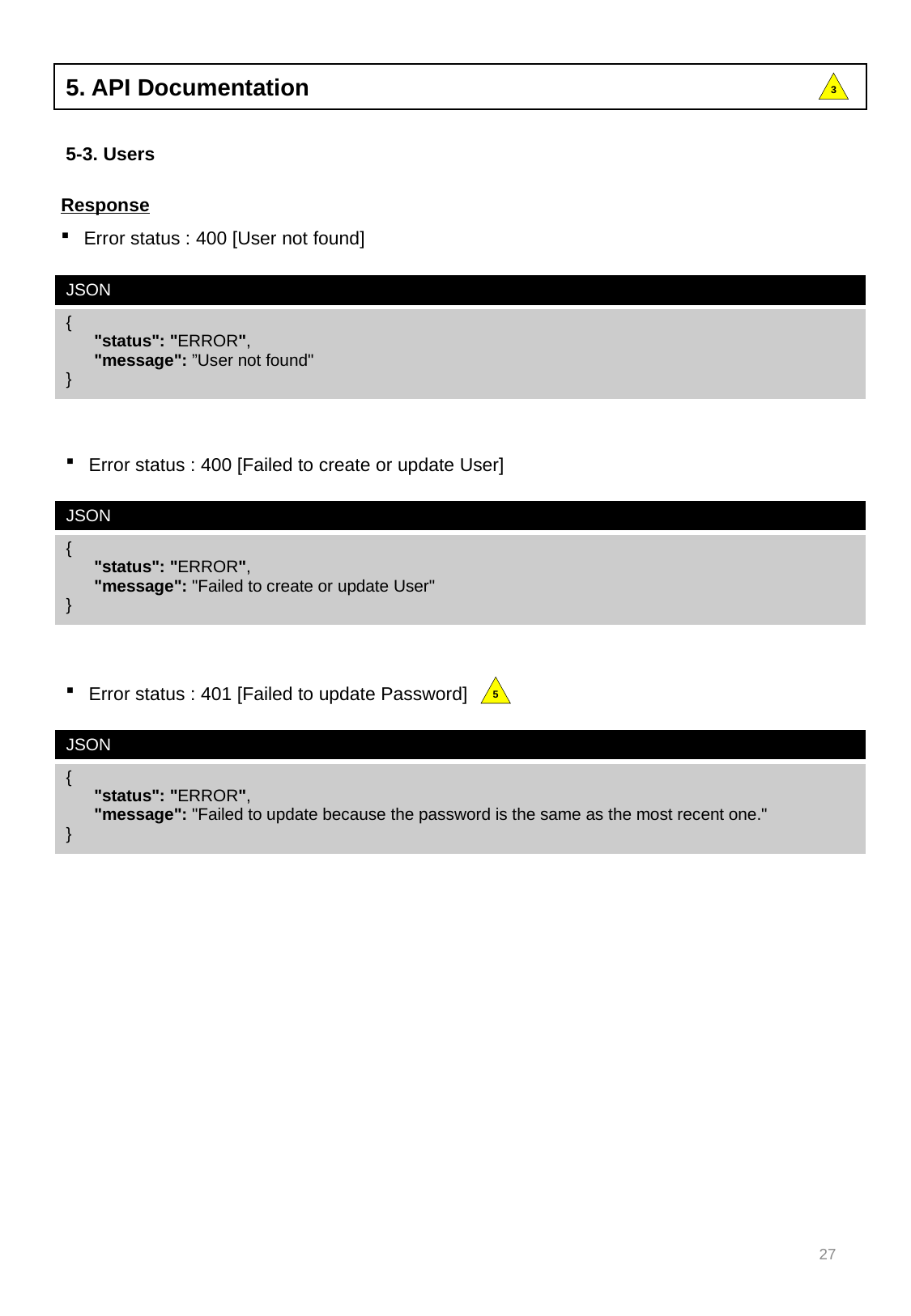

5. API Documentation
3
5-3. Users
Response
Error status : 400 [User not found]
| JSON |
| --- |
| { "status": "ERROR", "message": ”User not found" } |
Error status : 400 [Failed to create or update User]

| JSON |
| --- |
| { "status": "ERROR", "message": "Failed to create or update User" } |
Error status : 401 [Failed to update Password]

5
| JSON |
| --- |
| { "status": "ERROR", "message": "Failed to update because the password is the same as the most recent one." } |
27